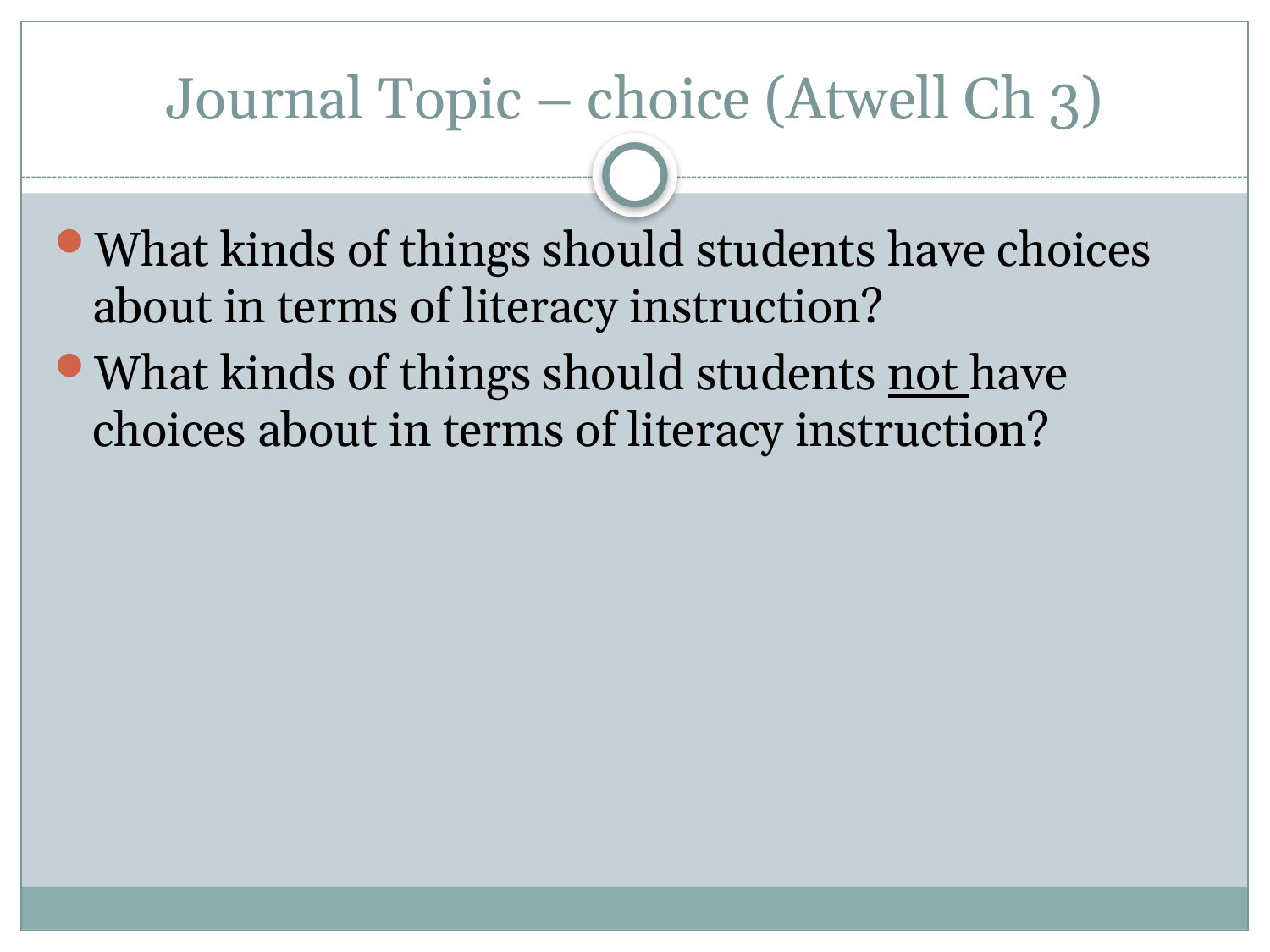

# Journal Topic – choice (Atwell Ch 3)
What kinds of things should students have choices about in terms of literacy instruction?
What kinds of things should students not have choices about in terms of literacy instruction?